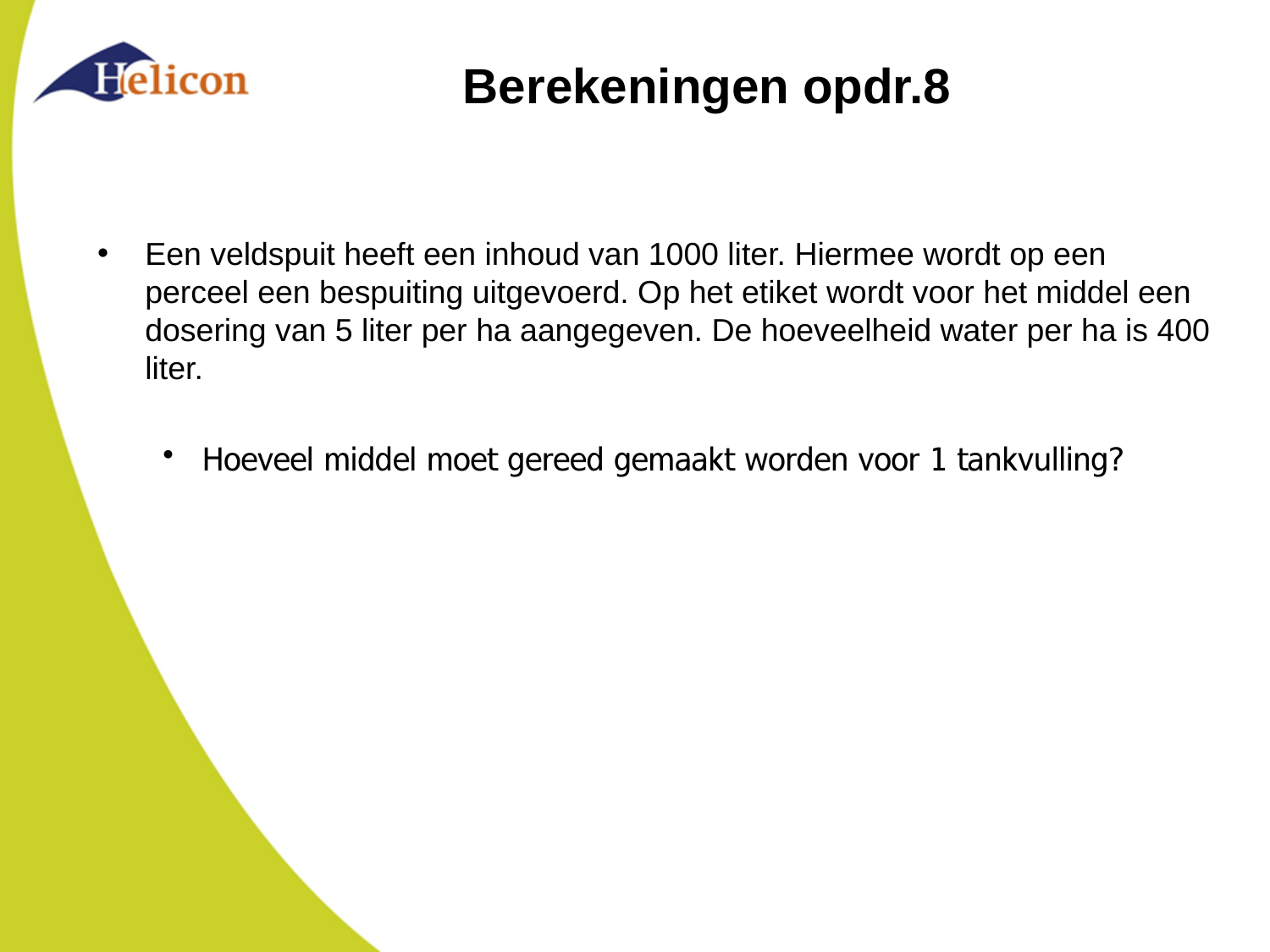

# Berekeningen opdr.8
Een veldspuit heeft een inhoud van 1000 liter. Hiermee wordt op een perceel een bespuiting uitgevoerd. Op het etiket wordt voor het middel een dosering van 5 liter per ha aangegeven. De hoeveelheid water per ha is 400 liter.
Hoeveel middel moet gereed gemaakt worden voor 1 tankvulling?